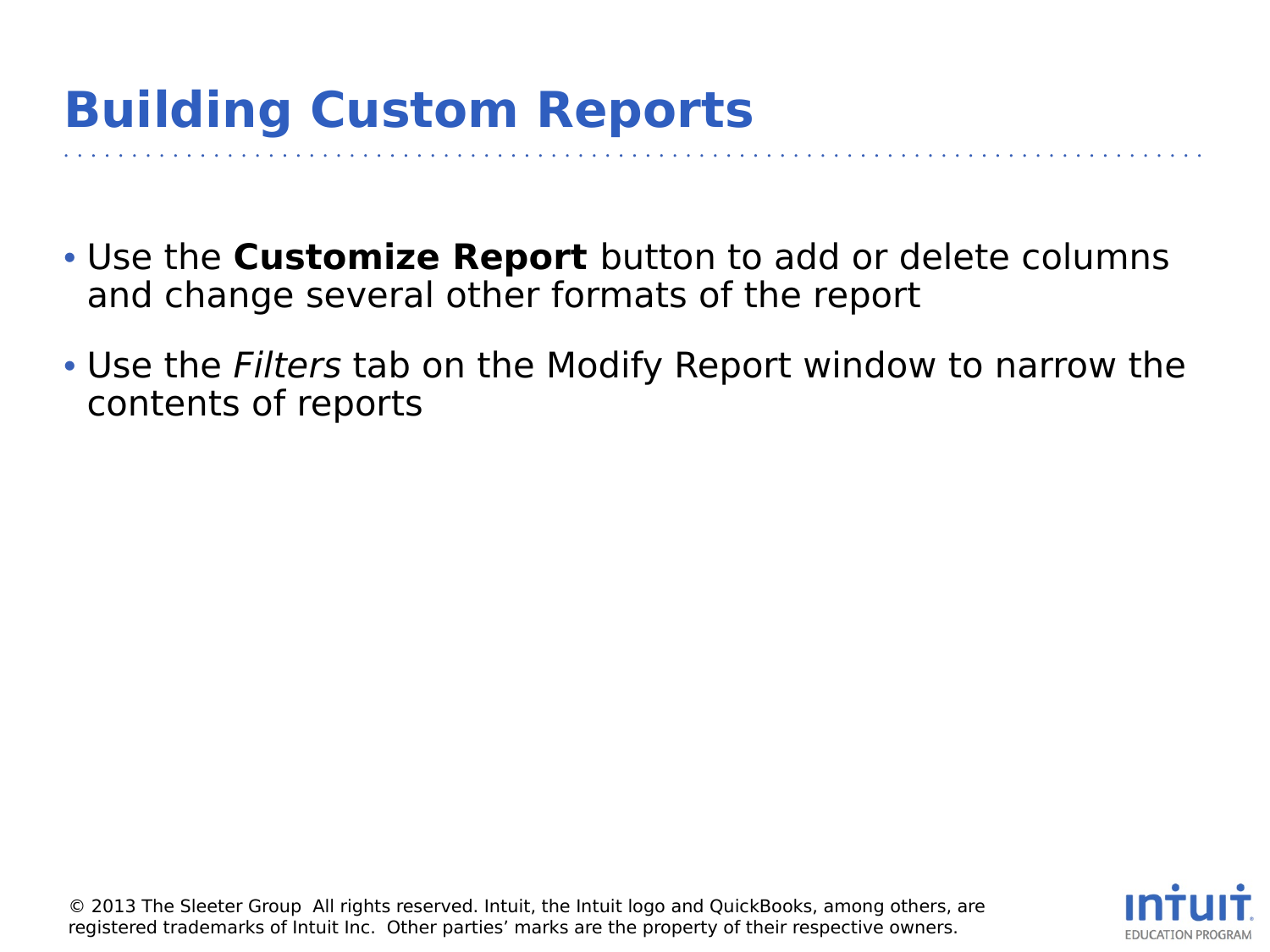

# Building Custom Reports
Use the Customize Report button to add or delete columns and change several other formats of the report
Use the Filters tab on the Modify Report window to narrow the contents of reports